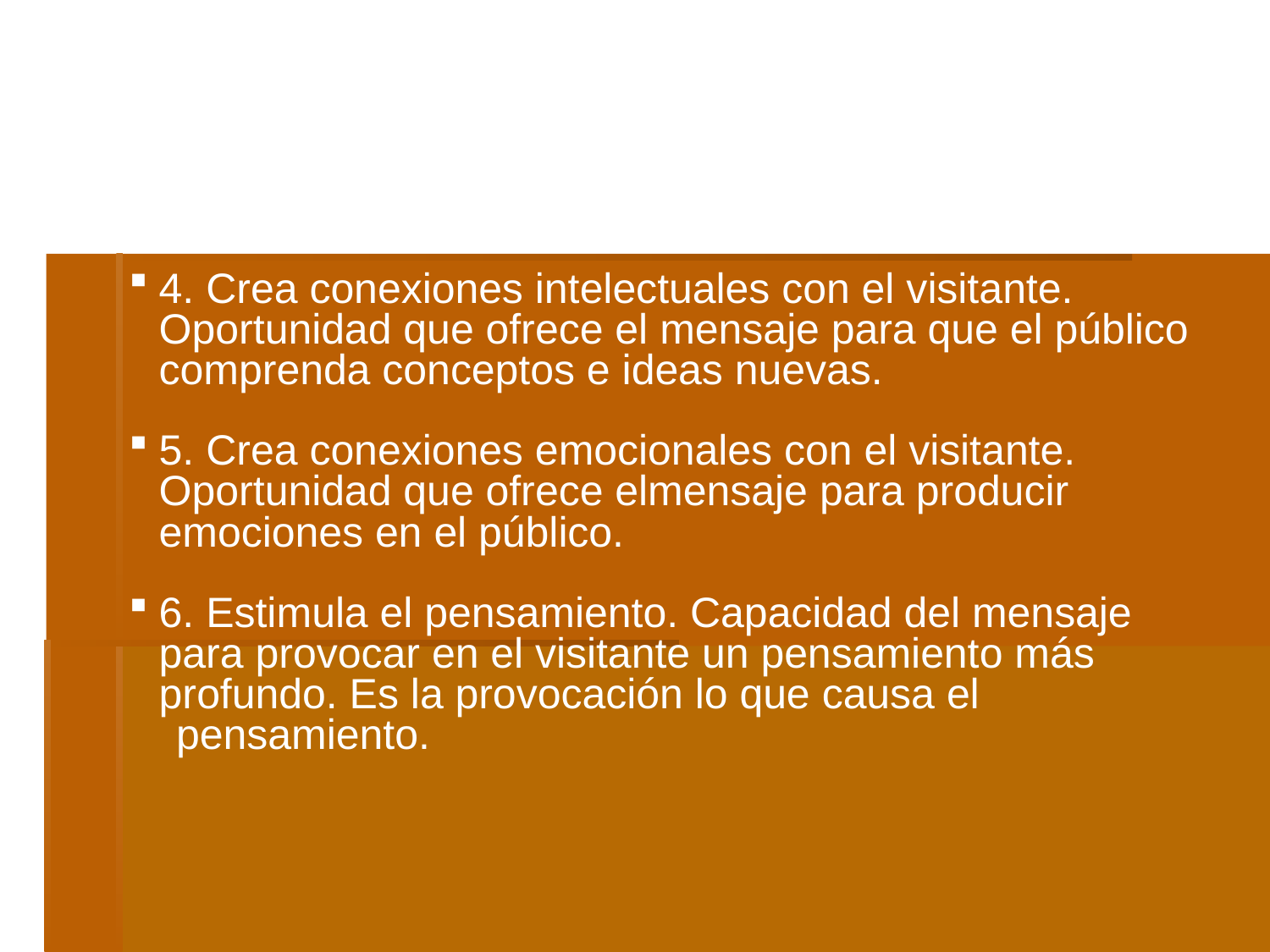

4. Crea conexiones intelectuales con el visitante. Oportunidad que ofrece el mensaje para que el público comprenda conceptos e ideas nuevas.

5. Crea conexiones emocionales con el visitante. Oportunidad que ofrece elmensaje para producir emociones en el público.

6. Estimula el pensamiento. Capacidad del mensaje para provocar en el visitante un pensamiento más profundo. Es la provocación lo que causa el
    pensamiento.